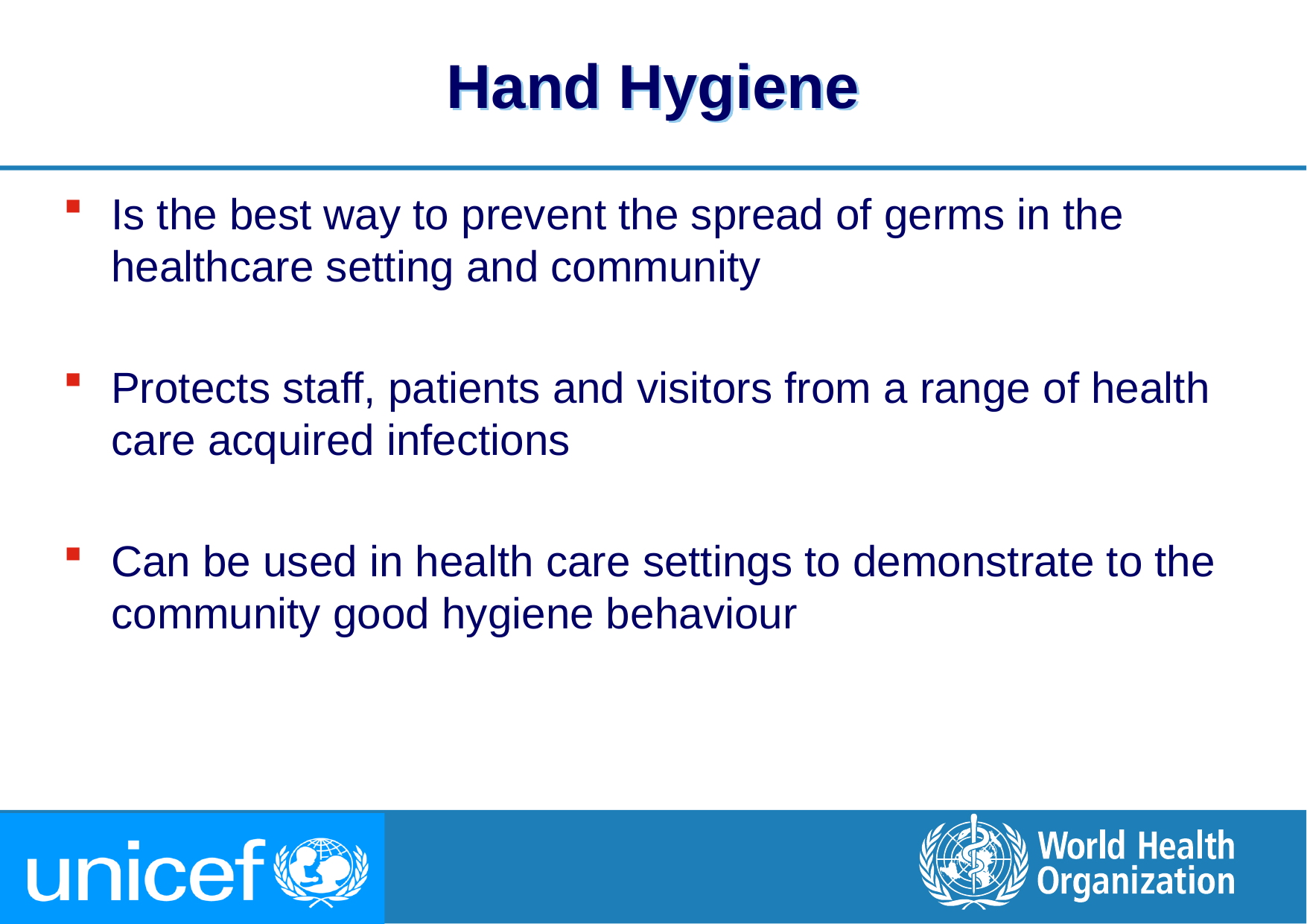

# Hand Hygiene
Is the best way to prevent the spread of germs in the healthcare setting and community

Protects staff, patients and visitors from a range of health care acquired infections

Can be used in health care settings to demonstrate to the community good hygiene behaviour